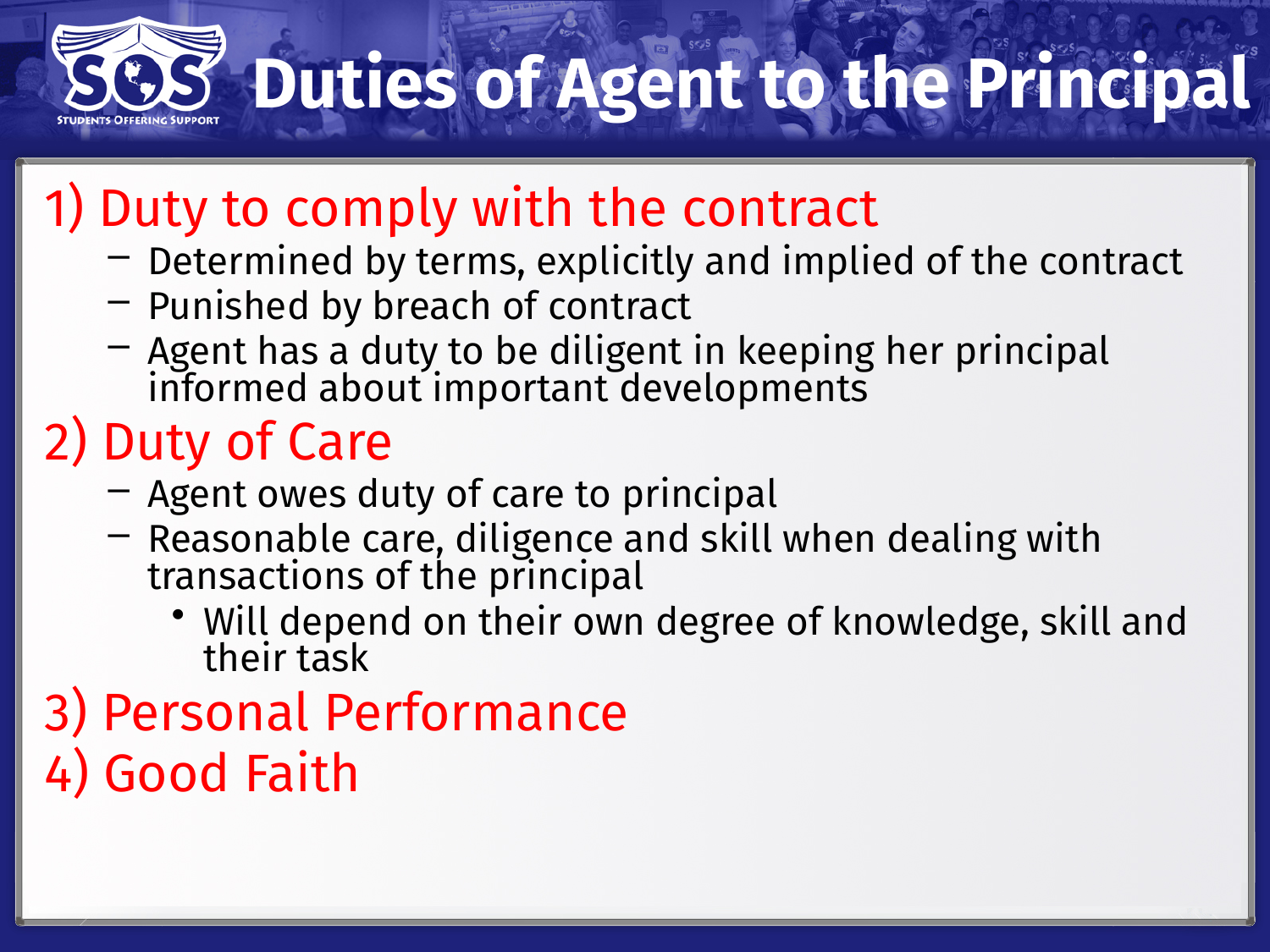

# Duties of Agent to the Principal
1) Duty to comply with the contract
Determined by terms, explicitly and implied of the contract
Punished by breach of contract
Agent has a duty to be diligent in keeping her principal informed about important developments
2) Duty of Care
Agent owes duty of care to principal
Reasonable care, diligence and skill when dealing with transactions of the principal
Will depend on their own degree of knowledge, skill and their task
3) Personal Performance
4) Good Faith